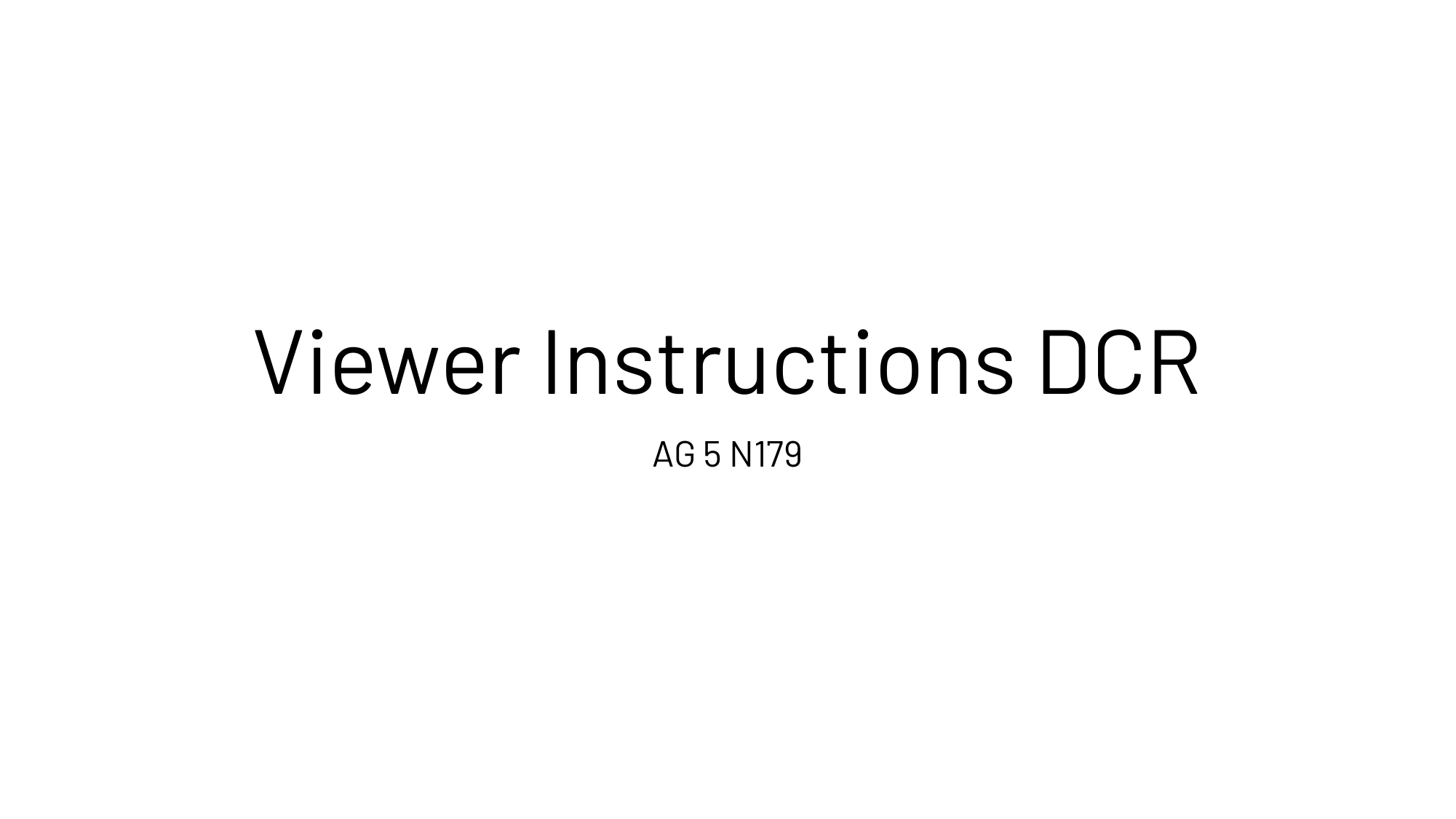

# Viewer Instructions DCR
AG 5 N179